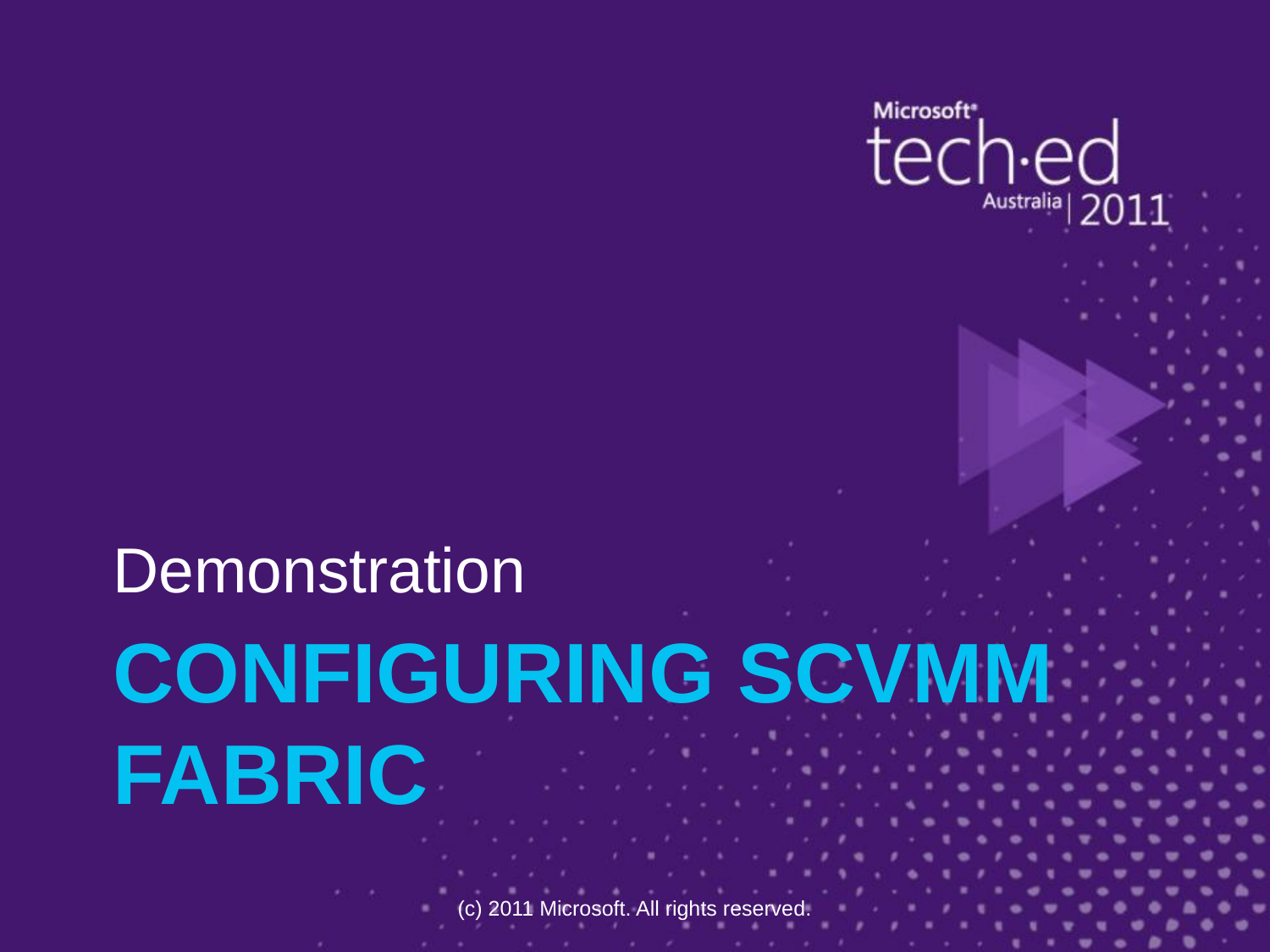

Demonstration
# Configuring SCVMM Fabric
(c) 2011 Microsoft. All rights reserved.